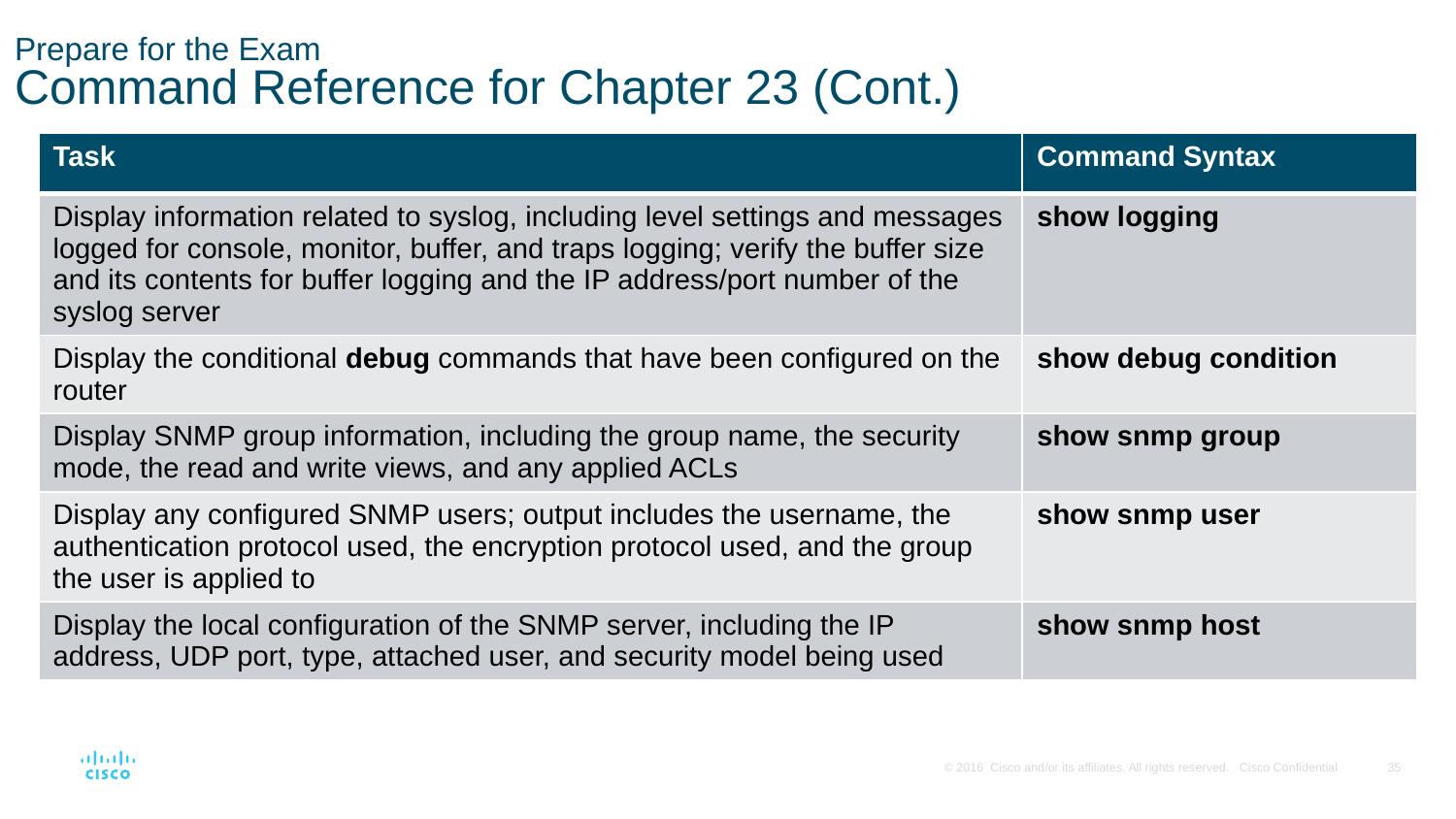

# Prepare for the Exam Command Reference for Chapter 23 (Cont.)
| Task | Command Syntax |
| --- | --- |
| Display information related to syslog, including level settings and messages logged for console, monitor, buffer, and traps logging; verify the buffer size and its contents for buffer logging and the IP address/port number of the syslog server | show logging |
| Display the conditional debug commands that have been configured on the router | show debug condition |
| Display SNMP group information, including the group name, the security mode, the read and write views, and any applied ACLs | show snmp group |
| Display any configured SNMP users; output includes the username, the authentication protocol used, the encryption protocol used, and the group the user is applied to | show snmp user |
| Display the local configuration of the SNMP server, including the IP address, UDP port, type, attached user, and security model being used | show snmp host |